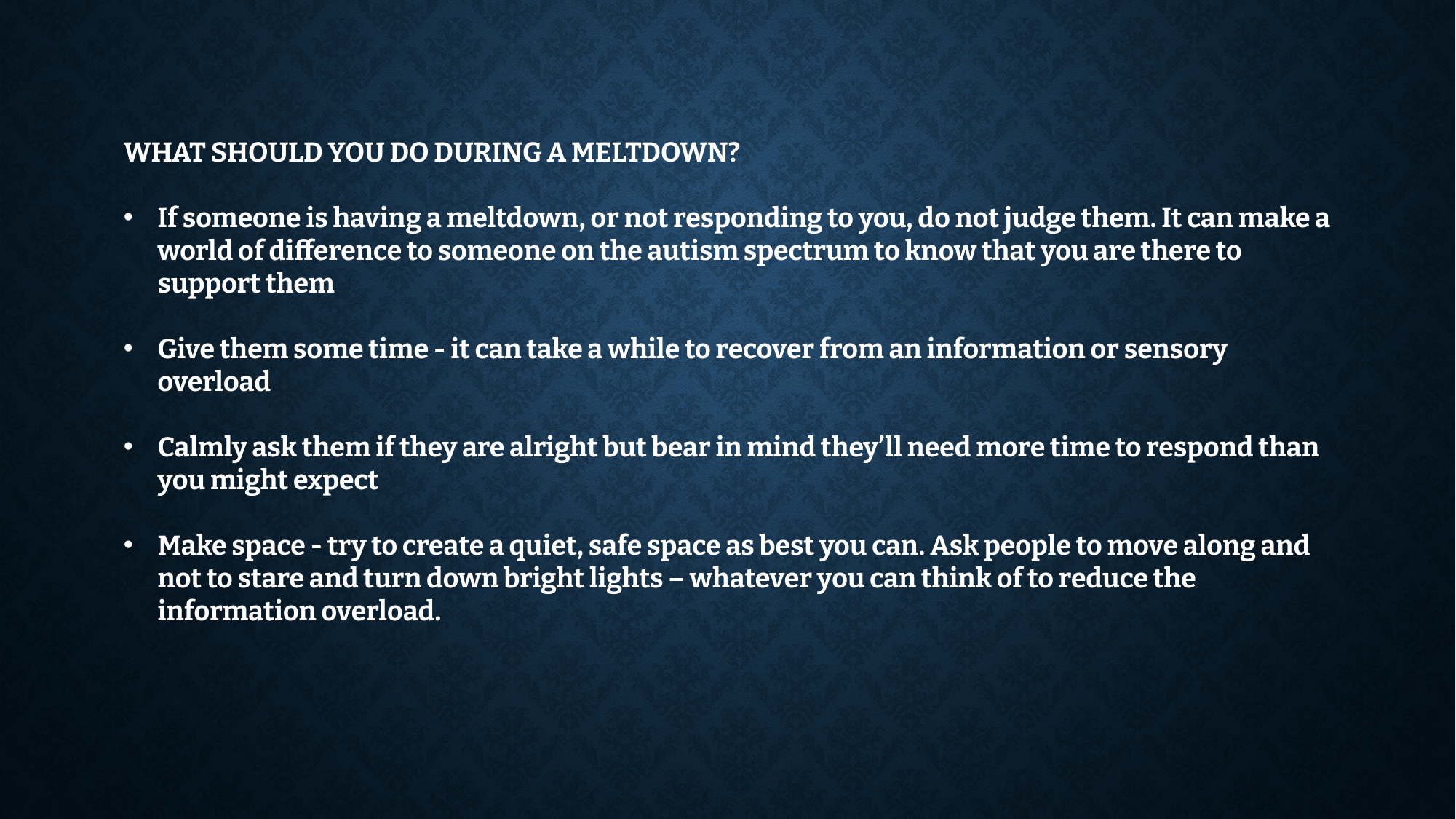

WHAT SHOULD YOU DO DURING A MELTDOWN?

If someone is having a meltdown, or not responding to you, do not judge them. It can make a world of difference to someone on the autism spectrum to know that you are there to support them

Give them some time - it can take a while to recover from an information or sensory overload

Calmly ask them if they are alright but bear in mind they’ll need more time to respond than you might expect

Make space - try to create a quiet, safe space as best you can. Ask people to move along and not to stare and turn down bright lights – whatever you can think of to reduce the information overload.